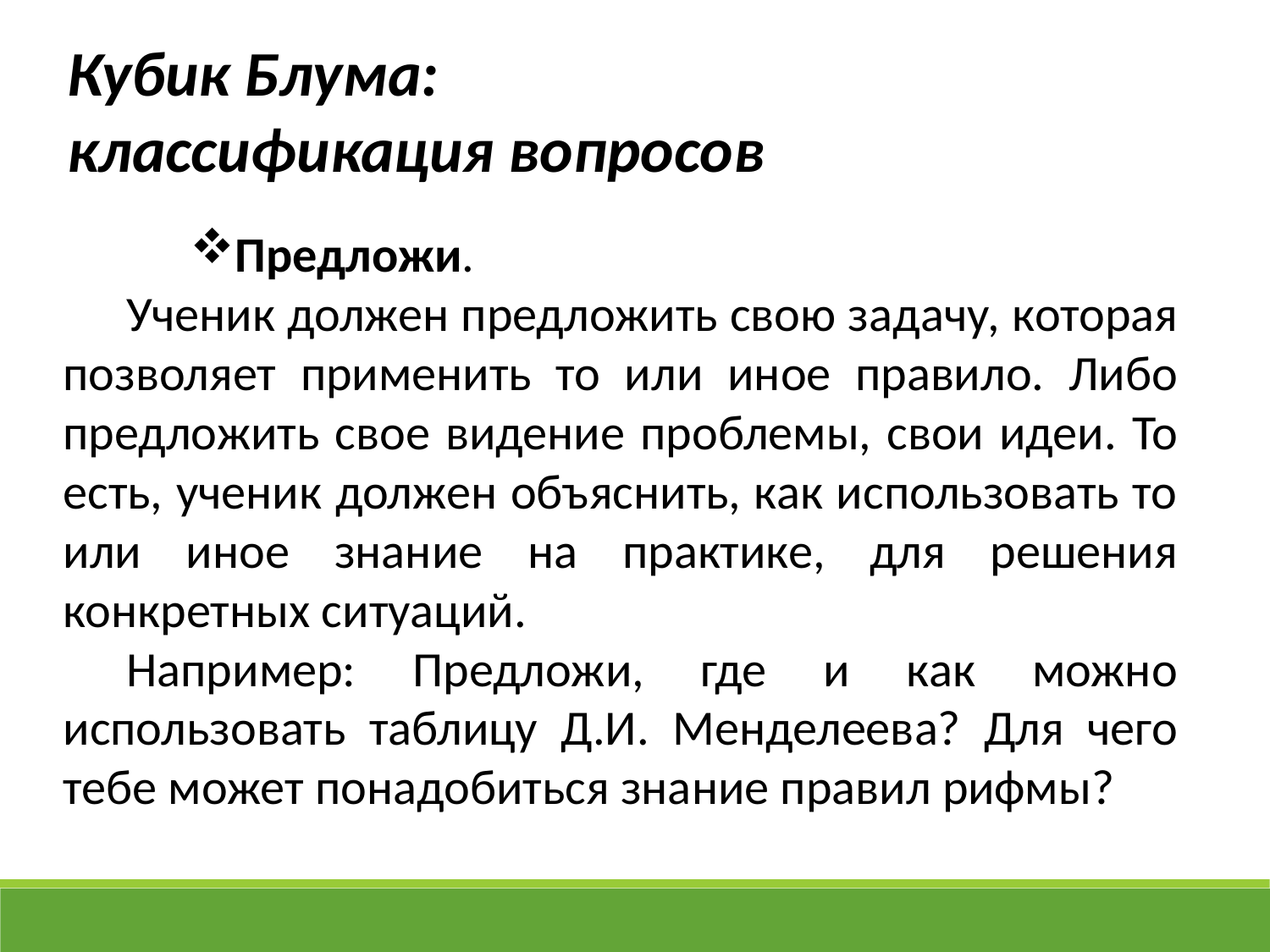

Кубик Блума:
классификация вопросов
Предложи.
Ученик должен предложить свою задачу, которая позволяет применить то или иное правило. Либо предложить свое видение проблемы, свои идеи. То есть, ученик должен объяснить, как использовать то или иное знание на практике, для решения конкретных ситуаций.
Например: Предложи, где и как можно использовать таблицу Д.И. Менделеева? Для чего тебе может понадобиться знание правил рифмы?